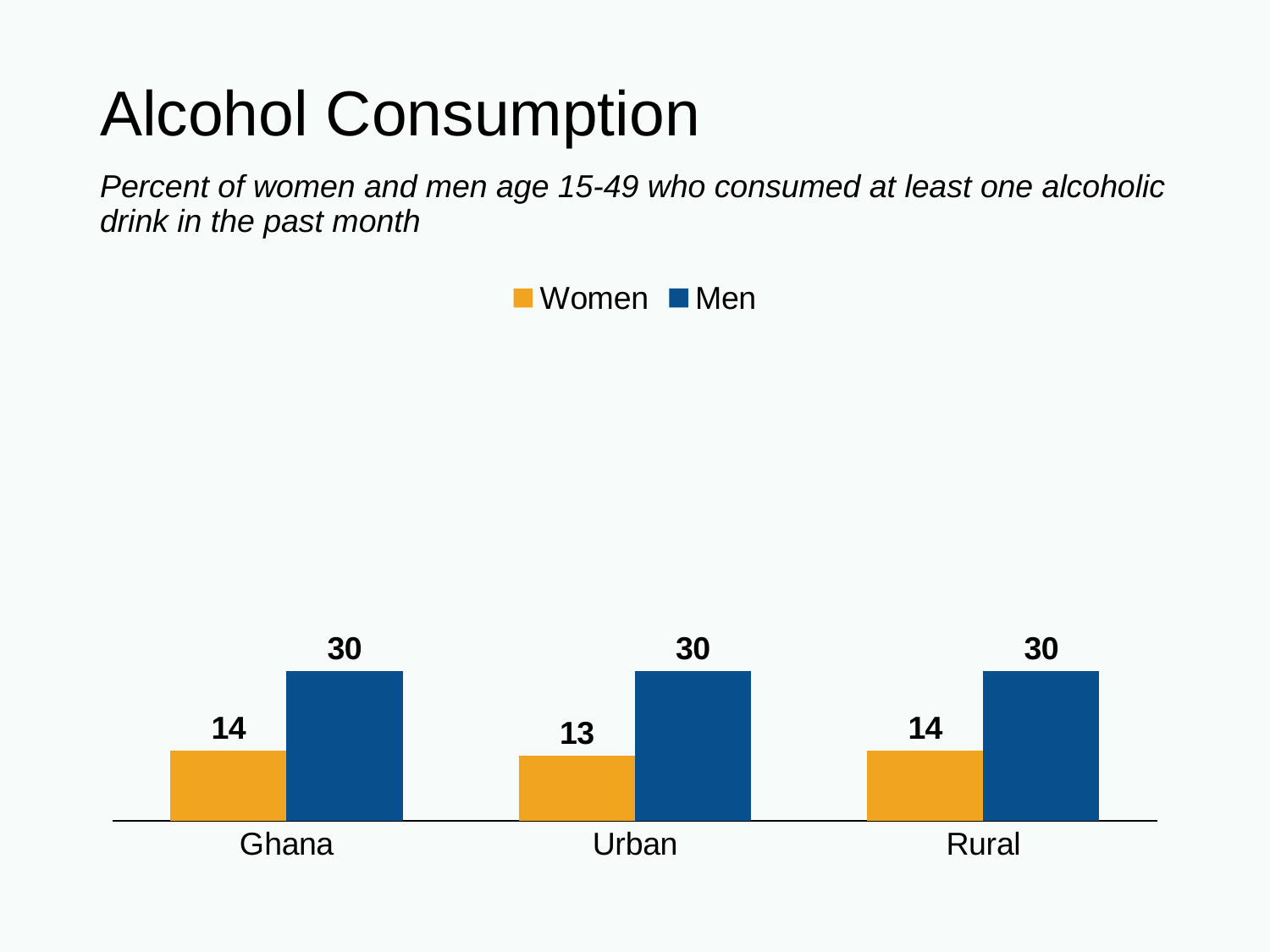

# Alcohol Consumption
Percent of women and men age 15-49 who consumed at least one alcoholic drink in the past month

### Chart

| Category | Women | Men |
|---|---|---|
| Ghana | 14.0 | 30.0 |
| Urban | 13.0 | 30.0 |
| Rural | 14.0 | 30.0 |